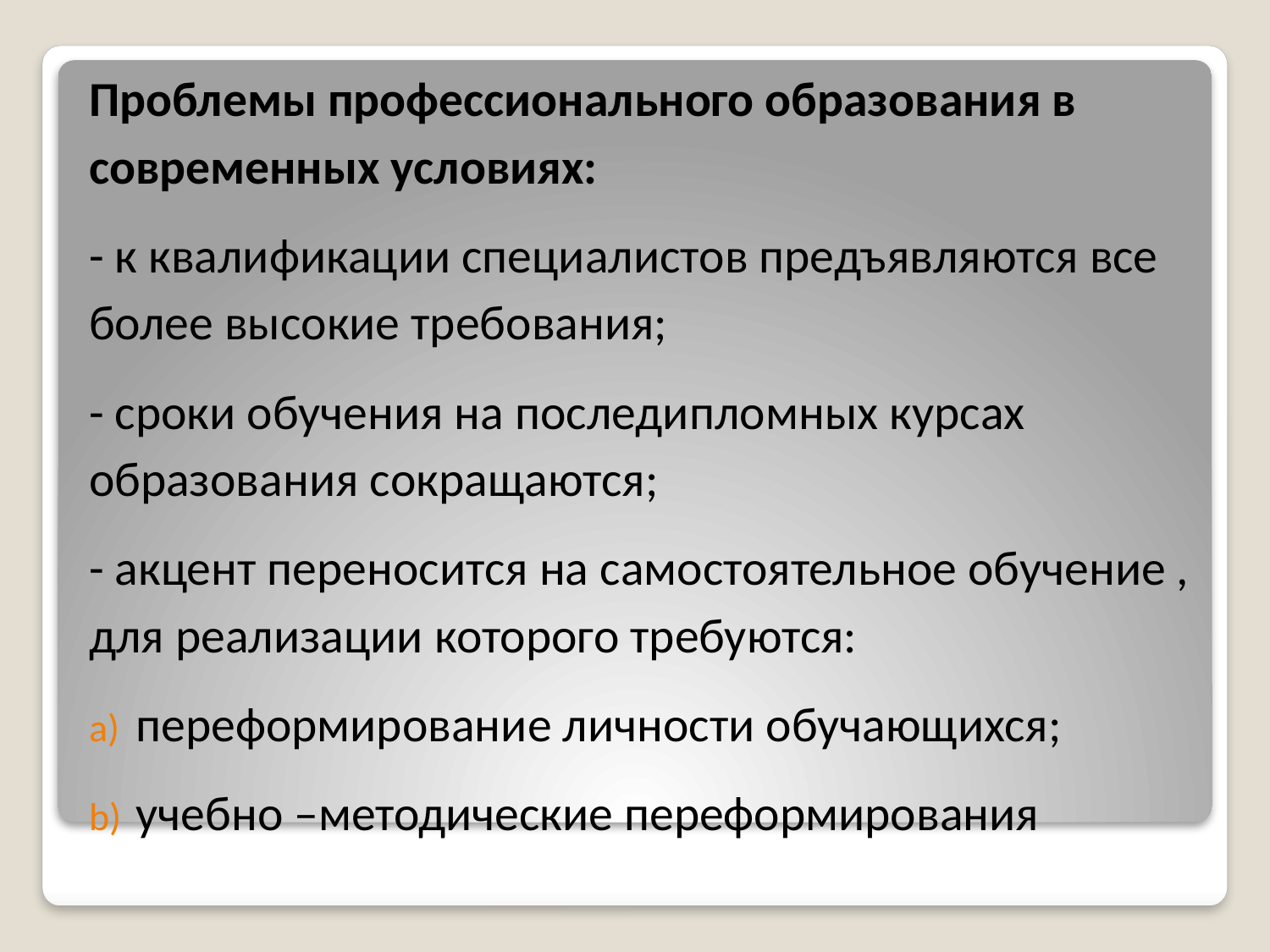

Проблемы профессионального образования в современных условиях:
- к квалификации специалистов предъявляются все более высокие требования;
- сроки обучения на последипломных курсах образования сокращаются;
- акцент переносится на самостоятельное обучение , для реализации которого требуются:
переформирование личности обучающихся;
учебно –методические переформирования